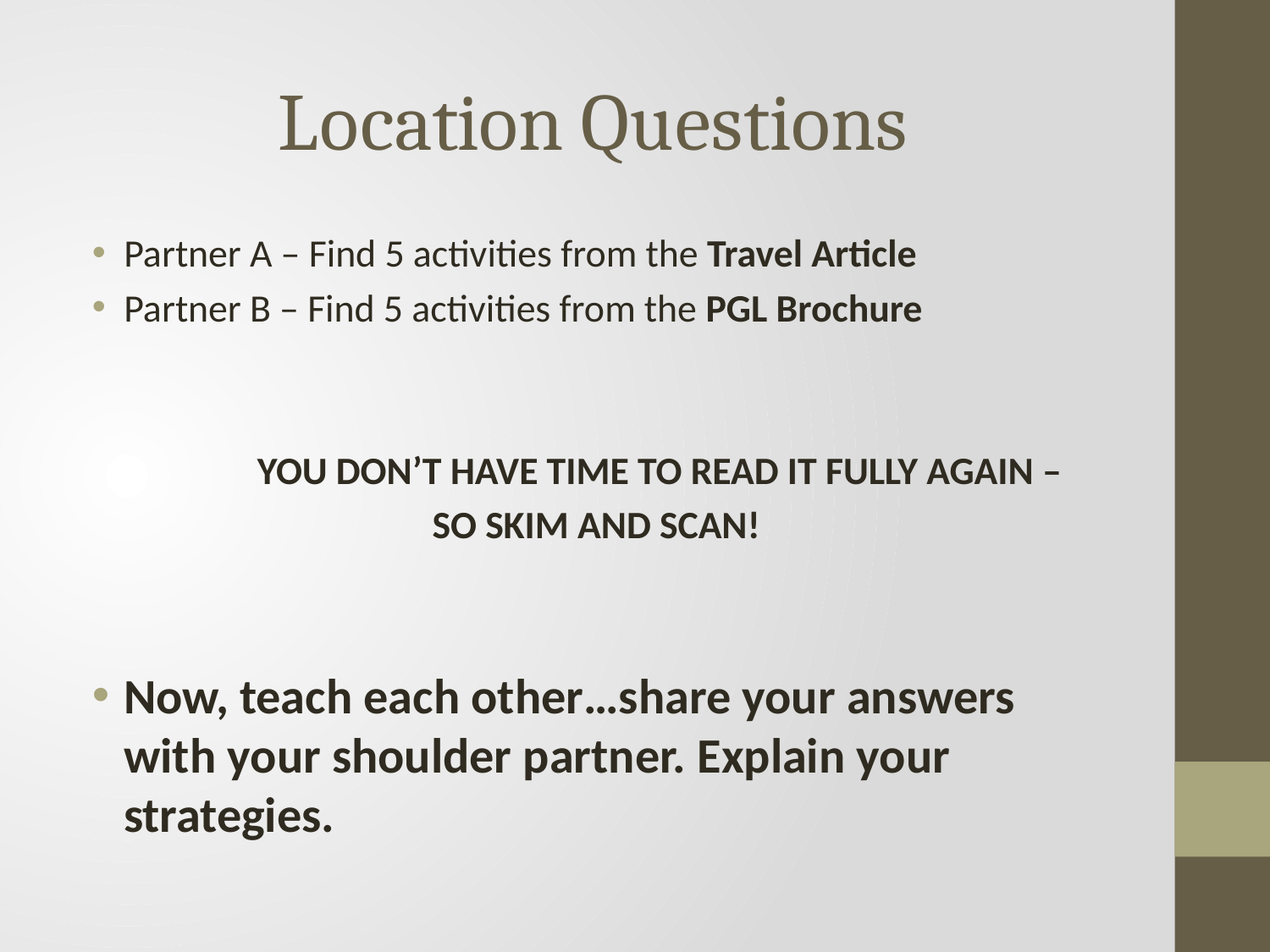

# Location Questions
Partner A – Find 5 activities from the Travel Article
Partner B – Find 5 activities from the PGL Brochure

	YOU DON’T HAVE TIME TO READ IT FULLY AGAIN –
SO SKIM AND SCAN!

Now, teach each other…share your answers with your shoulder partner. Explain your strategies.